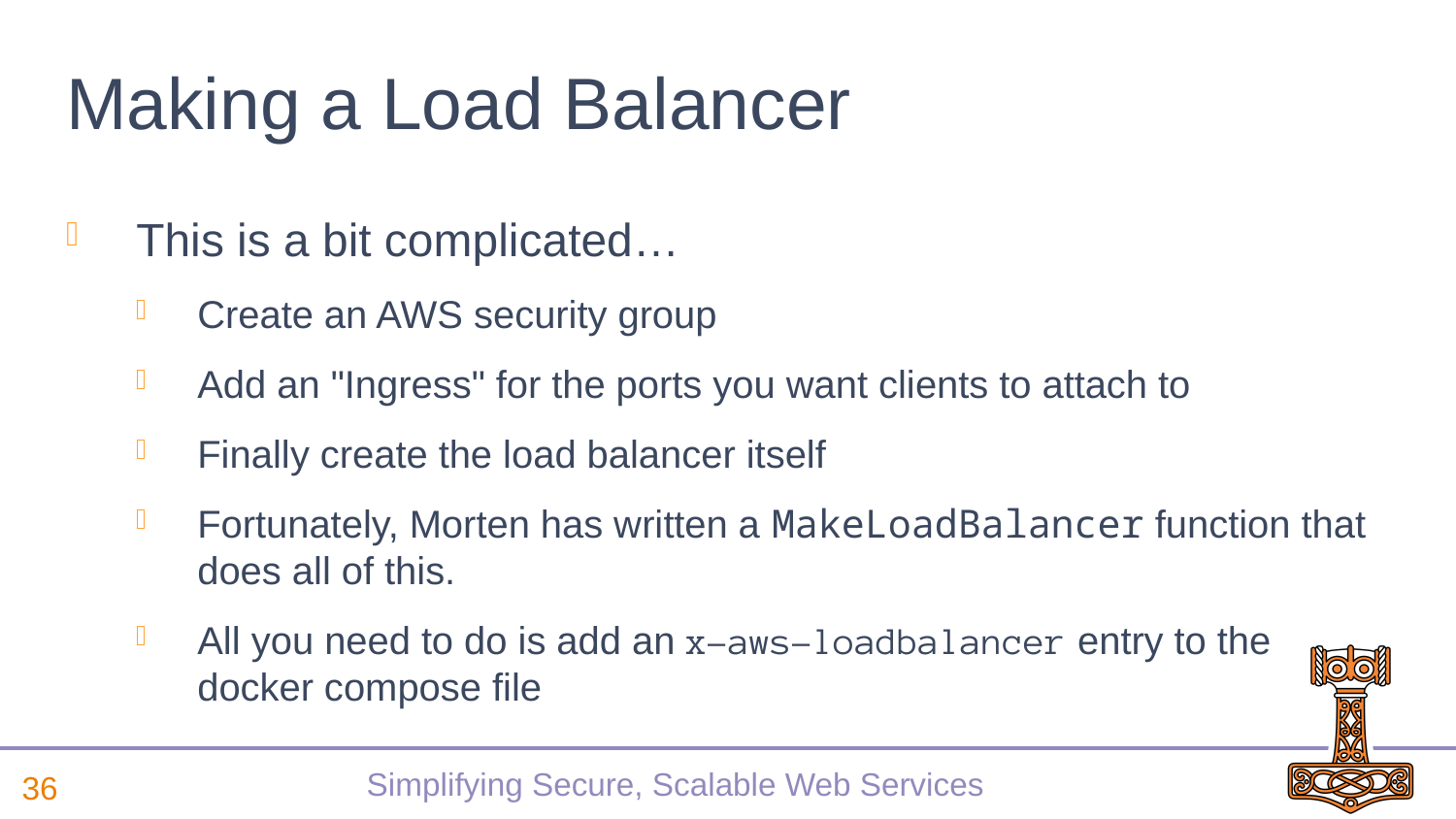

# Making a Load Balancer
This is a bit complicated…
Create an AWS security group
Add an "Ingress" for the ports you want clients to attach to
Finally create the load balancer itself
Fortunately, Morten has written a MakeLoadBalancer function that does all of this.
All you need to do is add an x-aws-loadbalancer entry to the docker compose file